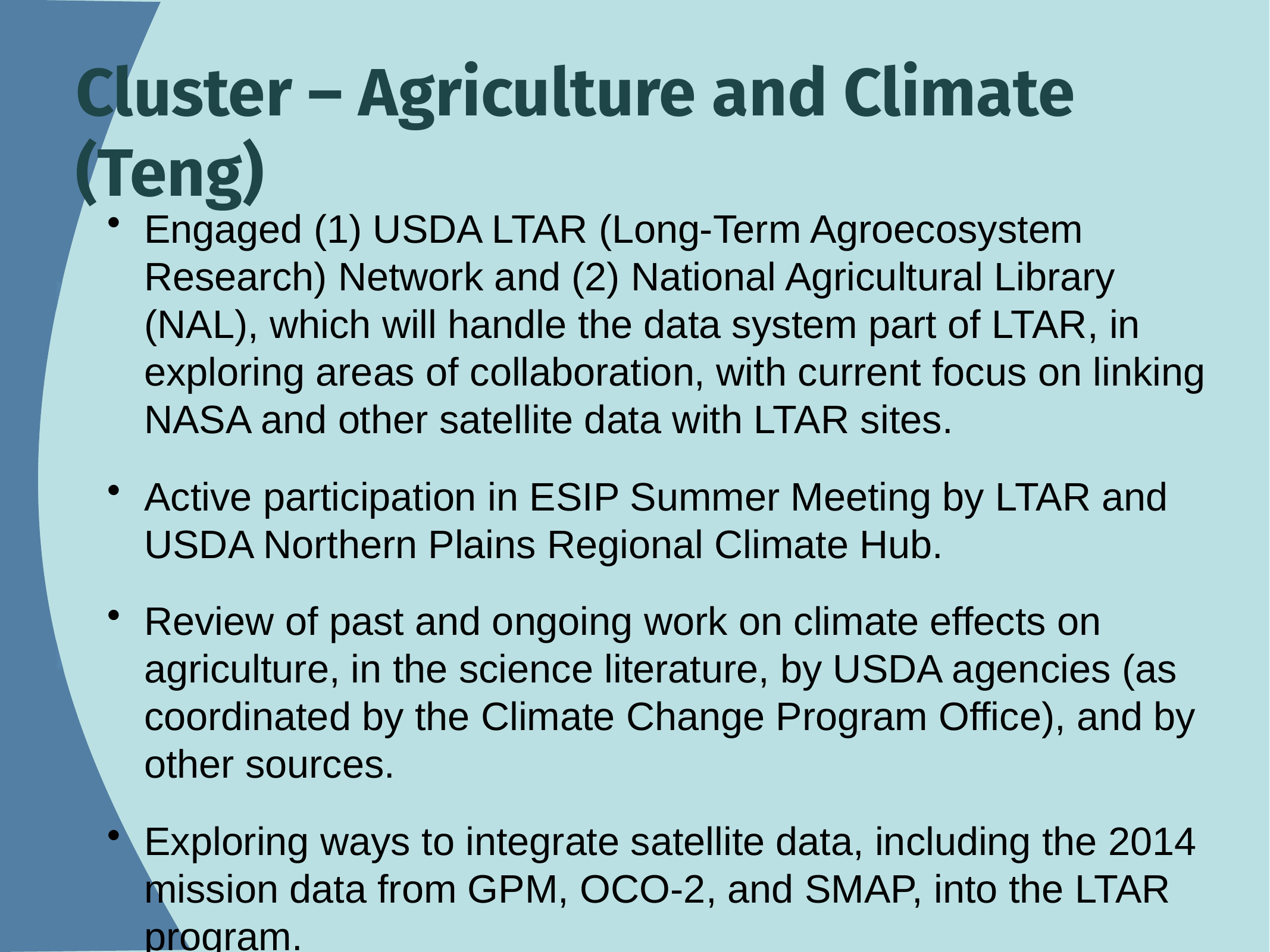

# Cluster – Agriculture and Climate (Teng)
Engaged (1) USDA LTAR (Long-Term Agroecosystem Research) Network and (2) National Agricultural Library (NAL), which will handle the data system part of LTAR, in exploring areas of collaboration, with current focus on linking NASA and other satellite data with LTAR sites.
Active participation in ESIP Summer Meeting by LTAR and USDA Northern Plains Regional Climate Hub.
Review of past and ongoing work on climate effects on agriculture, in the science literature, by USDA agencies (as coordinated by the Climate Change Program Office), and by other sources.
Exploring ways to integrate satellite data, including the 2014 mission data from GPM, OCO-2, and SMAP, into the LTAR program.